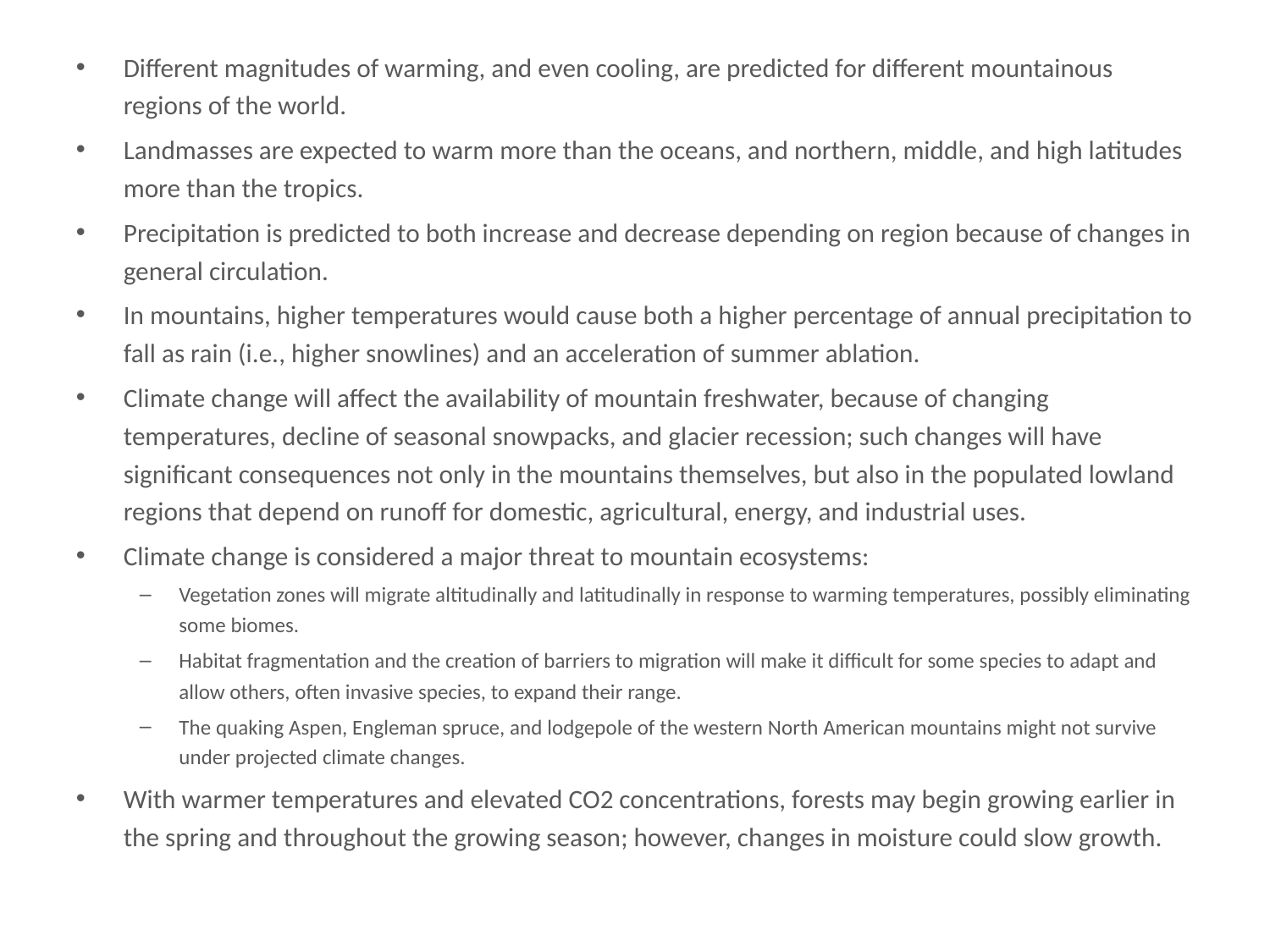

# Different magnitudes of warming, and even cooling, are predicted for differen...
Different magnitudes of warming, and even cooling, are predicted for different mountainous regions of the world.
Landmasses are expected to warm more than the oceans, and northern, middle, and high latitudes more than the tropics.
Precipitation is predicted to both increase and decrease depending on region because of changes in general circulation.
In mountains, higher temperatures would cause both a higher percentage of annual precipitation to fall as rain (i.e., higher snowlines) and an acceleration of summer ablation.
Climate change will affect the availability of mountain freshwater, because of changing temperatures, decline of seasonal snowpacks, and glacier recession; such changes will have significant consequences not only in the mountains themselves, but also in the populated lowland regions that depend on runoff for domestic, agricultural, energy, and industrial uses.
Climate change is considered a major threat to mountain ecosystems:
Vegetation zones will migrate altitudinally and latitudinally in response to warming temperatures, possibly eliminating some biomes.
Habitat fragmentation and the creation of barriers to migration will make it difficult for some species to adapt and allow others, often invasive species, to expand their range.
The quaking Aspen, Engleman spruce, and lodgepole of the western North American mountains might not survive under projected climate changes.
With warmer temperatures and elevated CO2 concentrations, forests may begin growing earlier in the spring and throughout the growing season; however, changes in moisture could slow growth.